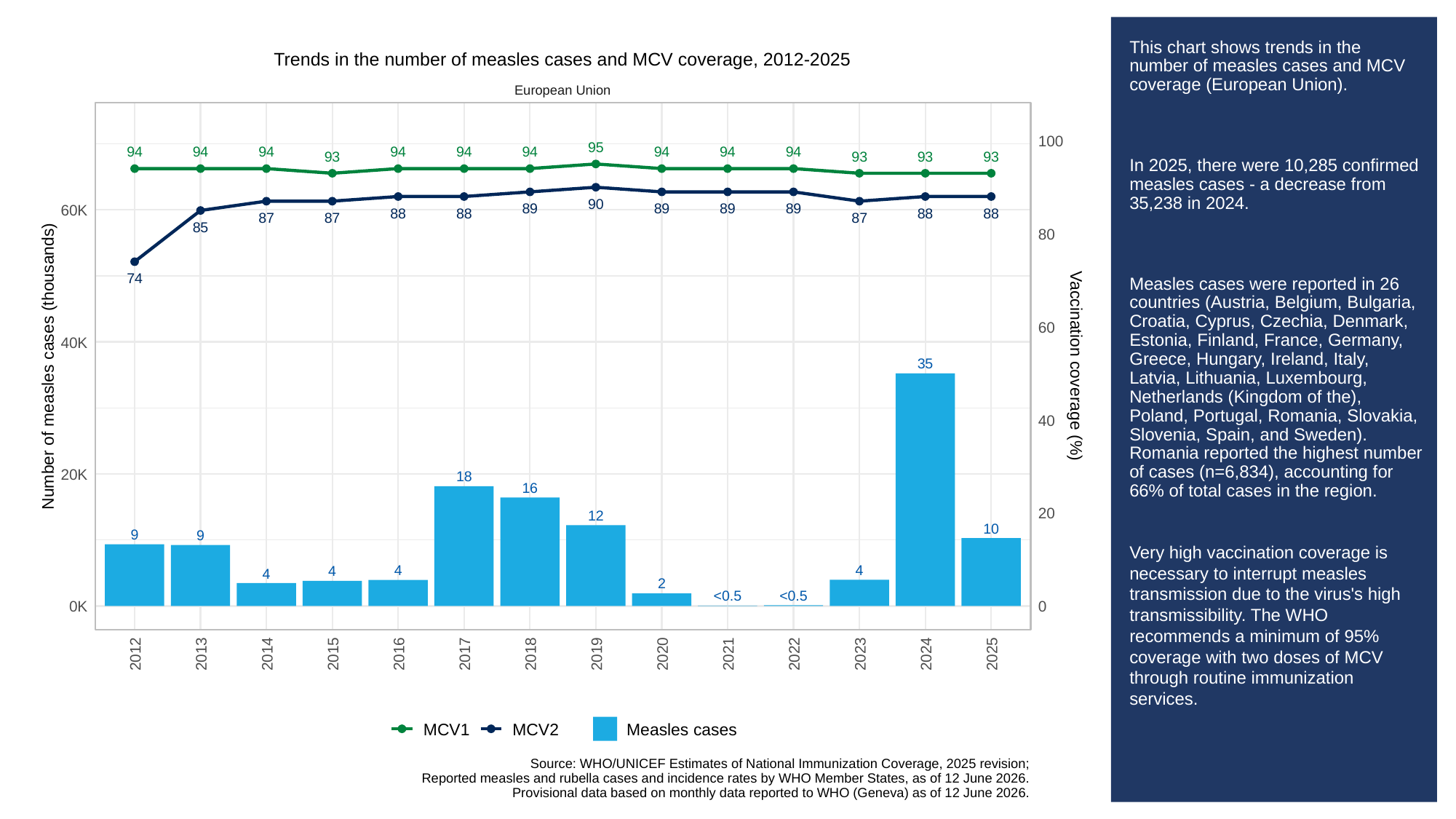

# This chart shows trends in the number of measles cases and MCV coverage (European Union).

In 2025, there were 10,285 confirmed measles cases - a decrease from 35,238 in 2024.

Measles cases were reported in 26 countries (Austria, Belgium, Bulgaria, Croatia, Cyprus, Czechia, Denmark, Estonia, Finland, France, Germany, Greece, Hungary, Ireland, Italy, Latvia, Lithuania, Luxembourg, Netherlands (Kingdom of the), Poland, Portugal, Romania, Slovakia, Slovenia, Spain, and Sweden). Romania reported the highest number of cases (n=6,834), accounting for 66% of total cases in the region.

Very high vaccination coverage is necessary to interrupt measles transmission due to the virus's high transmissibility. The WHO recommends a minimum of 95% coverage with two doses of MCV through routine immunization services.

Trends in the number of measles cases and MCV coverage, 2012-2025
European Union

100
95

94
94
94
94
94
94
94
94
94
93
93
93
93

90
89
89
89
89
60K

88
88
88
88

87
87
87
85
80

74

60
40K

35
Number of measles cases (thousands)
Vaccination coverage (%)

40
20K
18

16

20
12
10

9
9

4
4
4
4
2

<0.5
<0.5

0K
0

2012
2013
2014
2015
2016
2017
2018
2019
2020
2021
2022
2023
2024
2025

MCV1
MCV2
Measles cases

Source: WHO/UNICEF Estimates of National Immunization Coverage, 2025 revision;
Reported measles and rubella cases and incidence rates by WHO Member States, as of 12 June 2026.
Provisional data based on monthly data reported to WHO (Geneva) as of 12 June 2026.